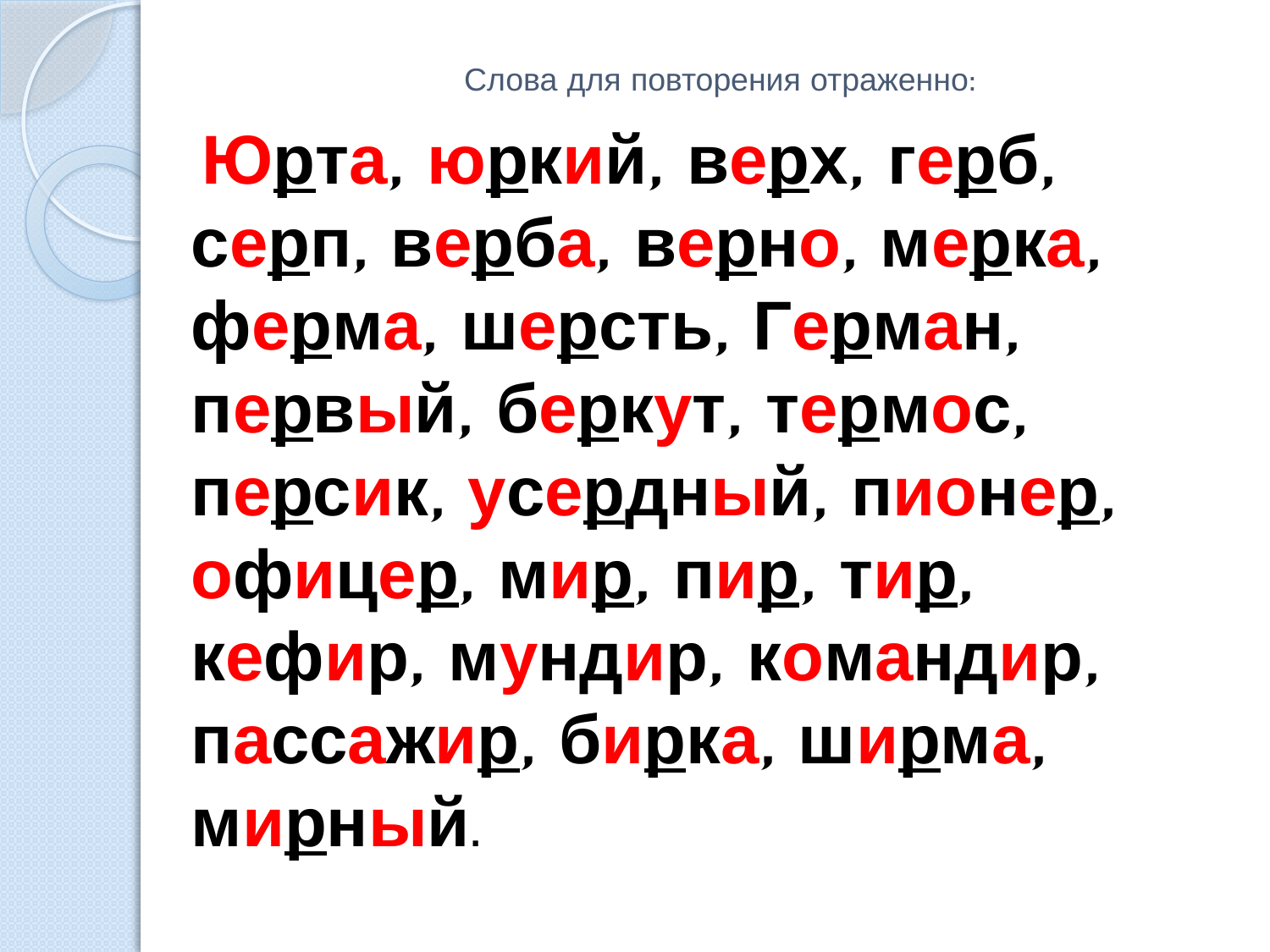

# Слова для повторения отраженно:
   Юрта, юркий, верх, герб, серп, верба, верно, мерка, ферма, шерсть, Герман, первый, беркут, термос, персик, усердный, пионер, офицер, мир, пир, тир, кефир, мундир, командир, пассажир, бирка, ширма, мирный.